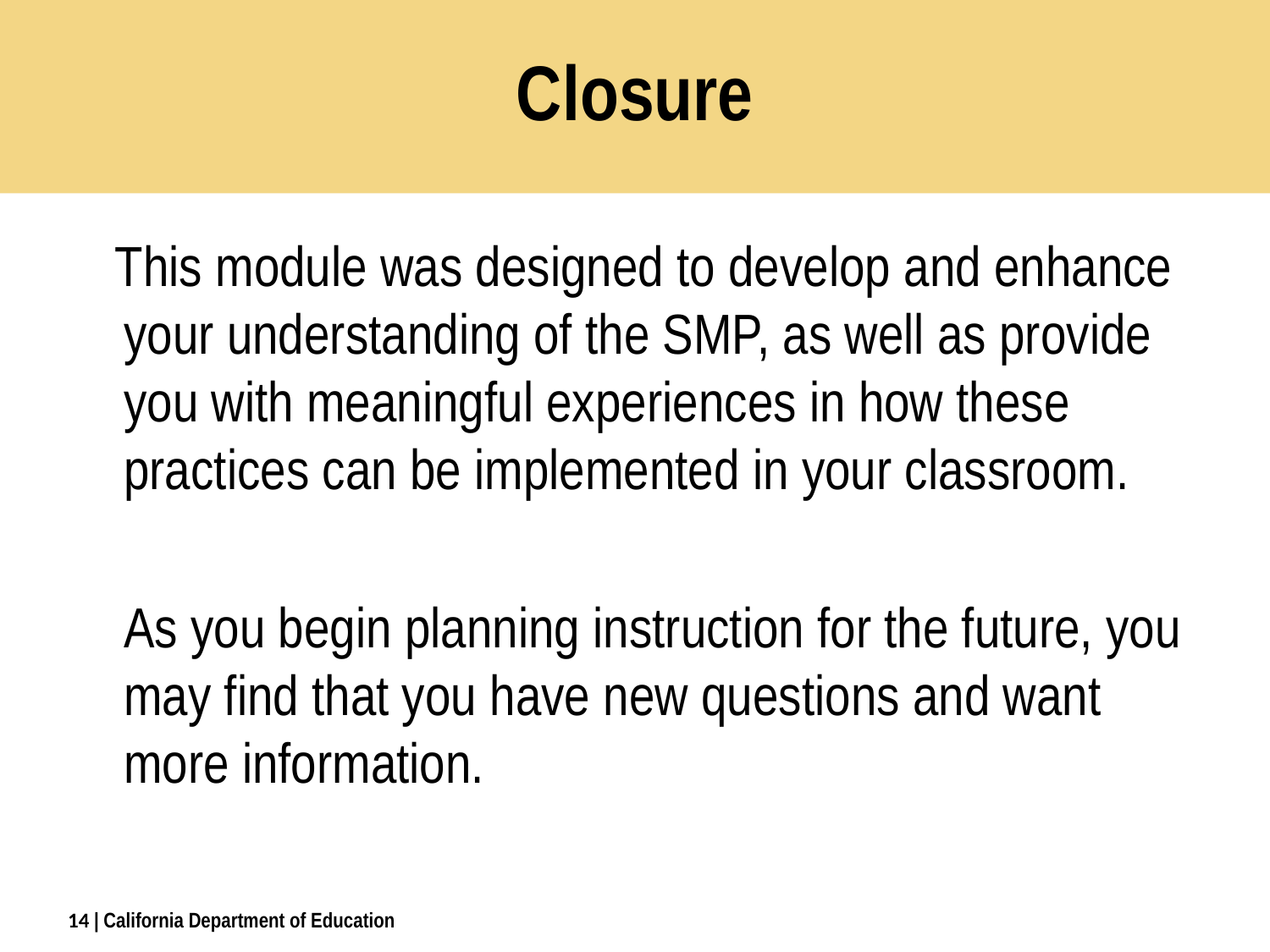

Closure
   This module was designed to develop and enhance your understanding of the SMP, as well as provide you with meaningful experiences in how these practices can be implemented in your classroom.

	As you begin planning instruction for the future, you may find that you have new questions and want more information.

14
| California Department of Education